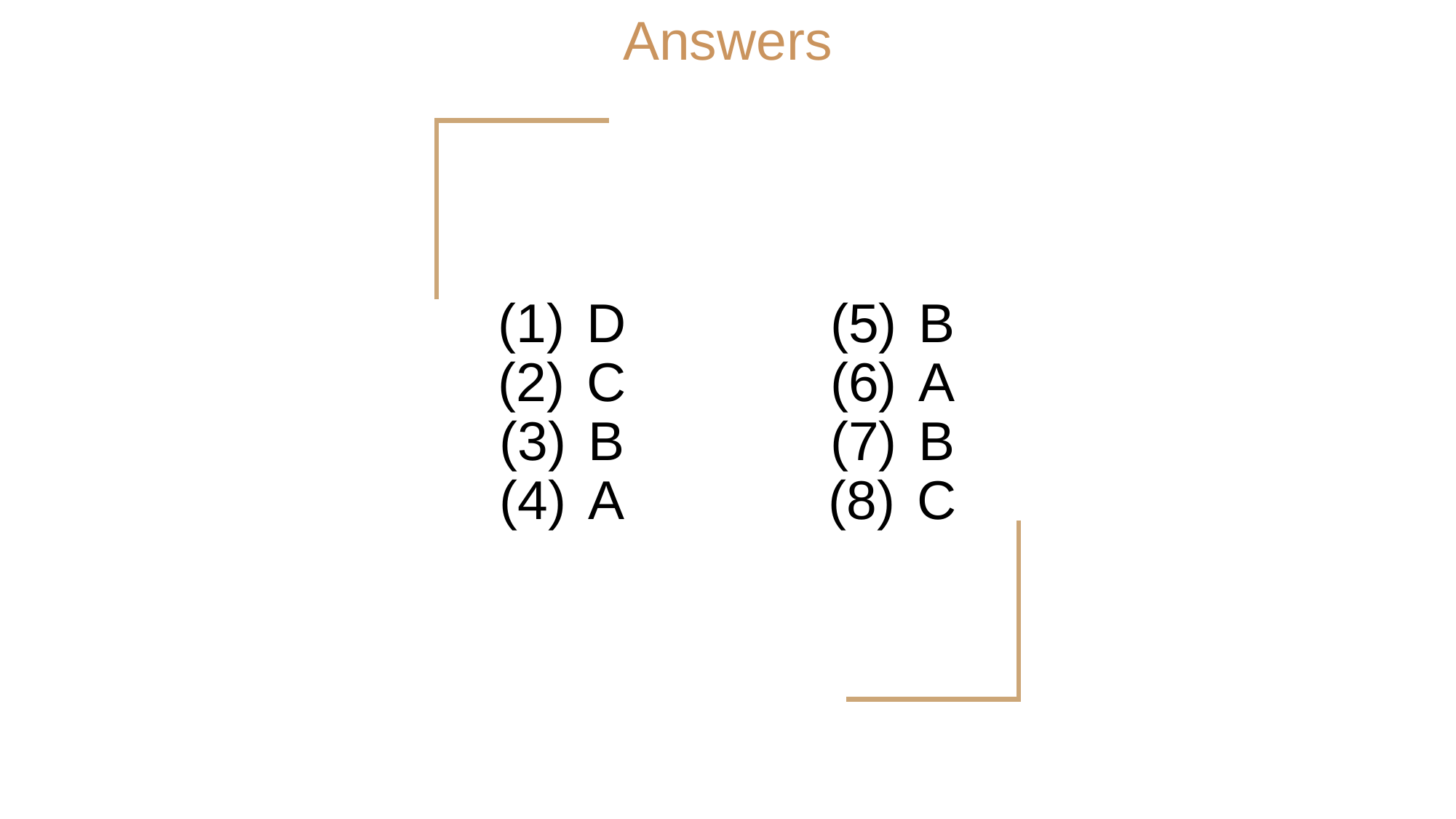

Answers

D
C
B
A

B
A
B
C